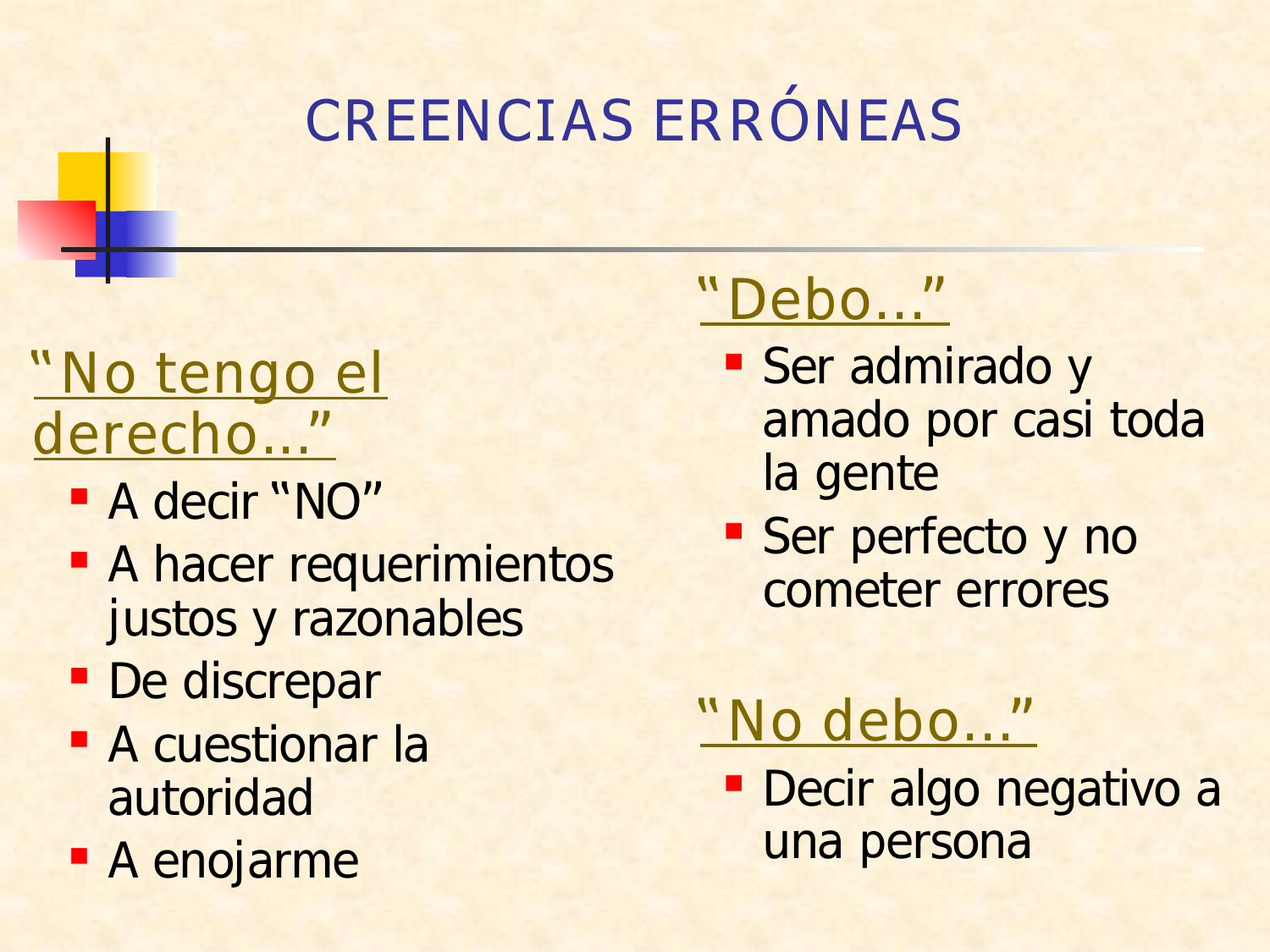

# CREENCIAS ERRÓNEAS
“Debo...”
Ser admirado y amado por casi toda la gente
Ser perfecto y no cometer errores

“No debo...”
Decir algo negativo a una persona
“No tengo el derecho...”
A decir “NO”
A hacer requerimientos justos y razonables
De discrepar
A cuestionar la autoridad
A enojarme